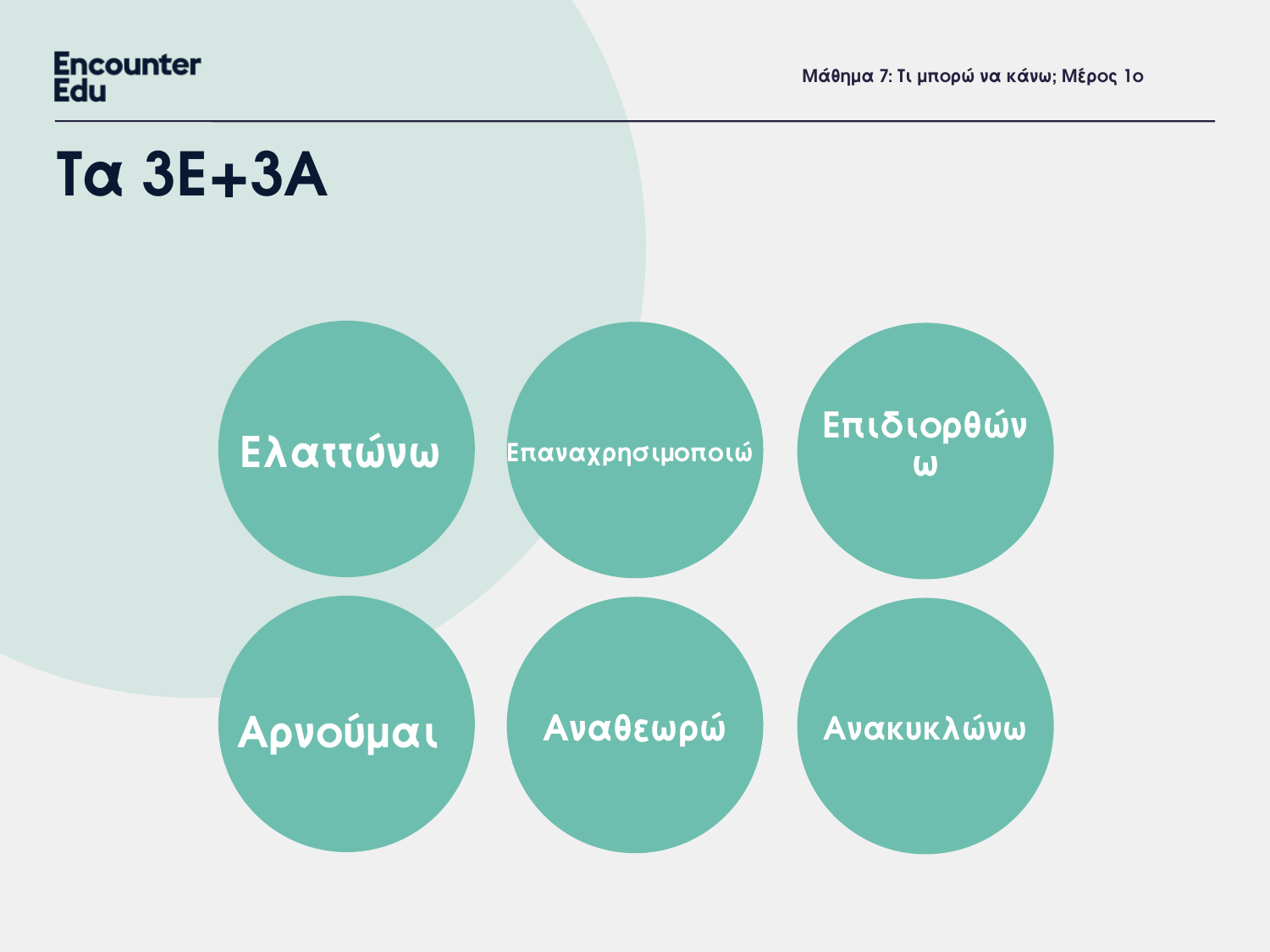

# Μάθημα 7: Τι μπορώ να κάνω; Μέρος 1ο
Τα 3Ε+3Α

Ελαττώνω
Επιδιορθώνω
Επαναχρησιμοποιώ

Αρνούμαι
Ανακυκλώνω
Αναθεωρώ